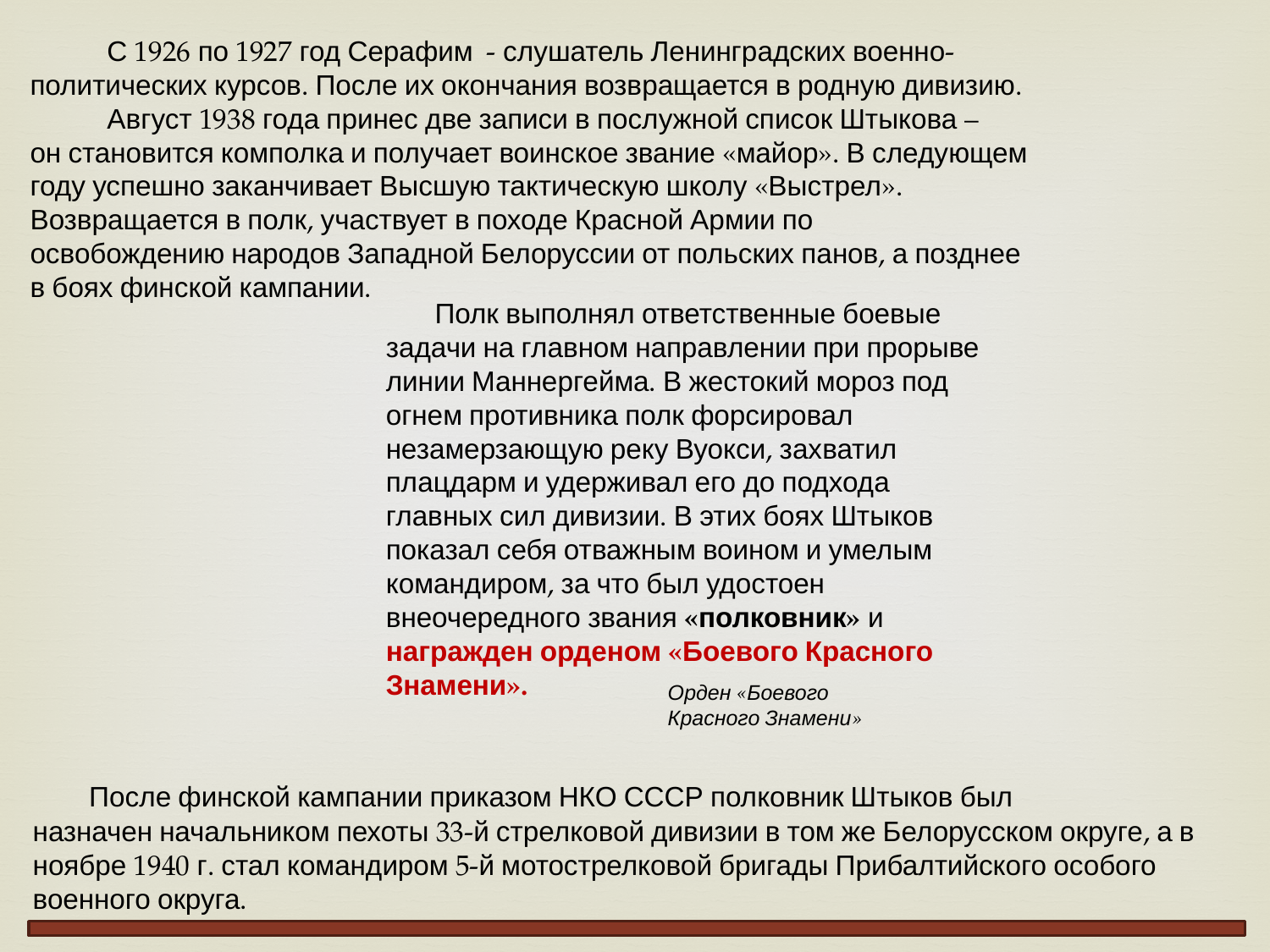

С 1926 по 1927 год Серафим  - слушатель Ленинградских военно-
политических курсов. После их окончания возвращается в родную дивизию.
           Август 1938 года принес две записи в послужной список Штыкова –
он становится комполка и получает воинское звание «майор». В следующем
году успешно заканчивает Высшую тактическую школу «Выстрел».
Возвращается в полк, участвует в походе Красной Армии по
освобождению народов Западной Белоруссии от польских панов, а позднее
в боях финской кампании.
       Полк выполнял ответственные боевые
задачи на главном направлении при прорыве линии Маннергейма. В жестокий мороз под
огнем противника полк форсировал незамерзающую реку Вуокси, захватил плацдарм и удерживал его до подхода главных сил дивизии. В этих боях Штыков показал себя отважным воином и умелым командиром, за что был удостоен внеочередного звания «полковник» и награжден орденом «Боевого Красного Знамени».
Орден «Боевого
Красного Знамени»
       После финской кампании приказом НКО СССР полковник Штыков был
назначен начальником пехоты 33-й стрелковой дивизии в том же Белорусском округе, а в ноябре 1940 г. стал командиром 5-й мотострелковой бригады Прибалтийского особого военного округа.